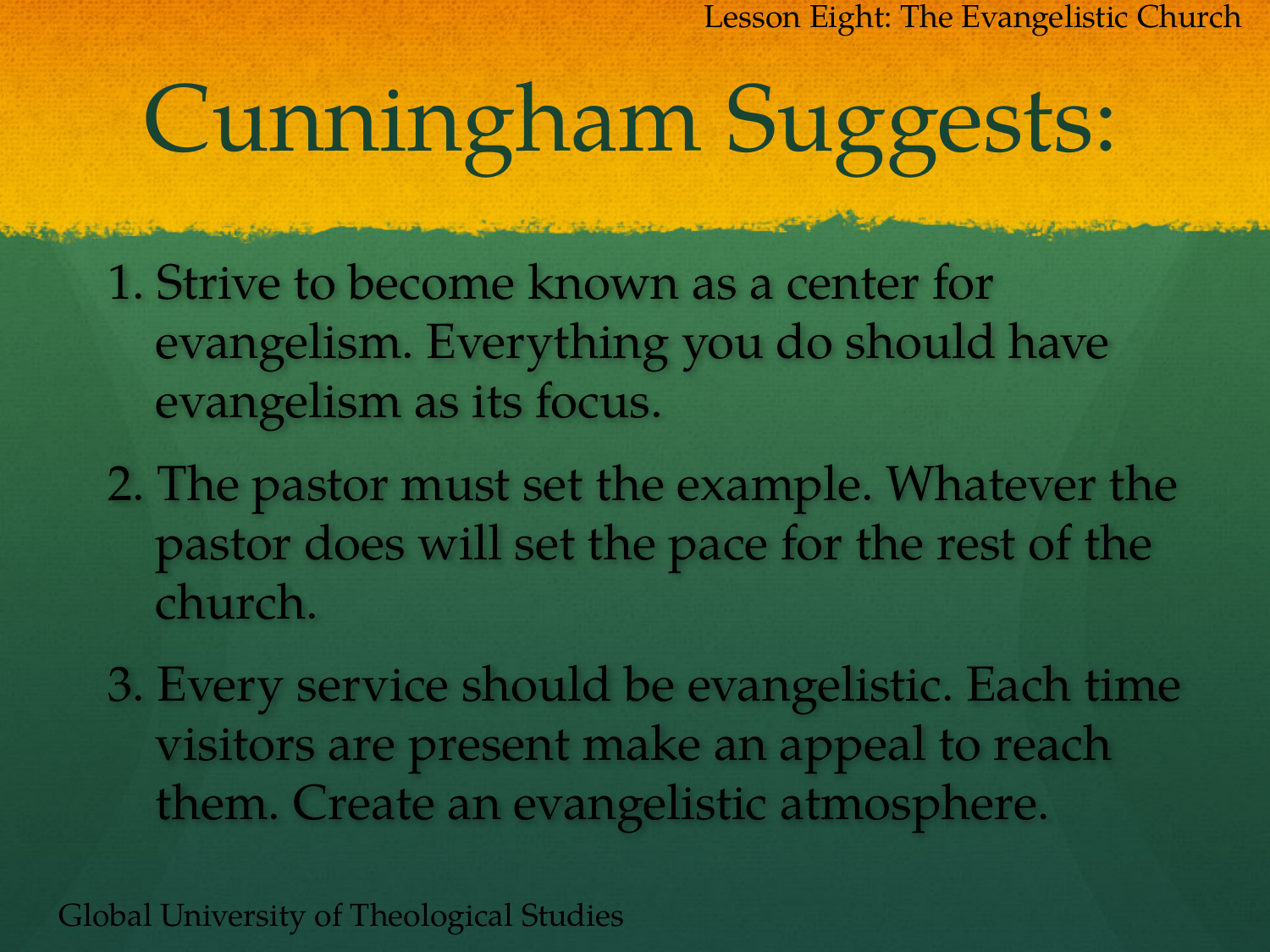

Lesson Eight: The Evangelistic Church

# Cunningham Suggests:
1. Strive to become known as a center for evangelism. Everything you do should have evangelism as its focus.
2. The pastor must set the example. Whatever the pastor does will set the pace for the rest of the church.
3. Every service should be evangelistic. Each time visitors are present make an appeal to reach them. Create an evangelistic atmosphere.
Global University of Theological Studies